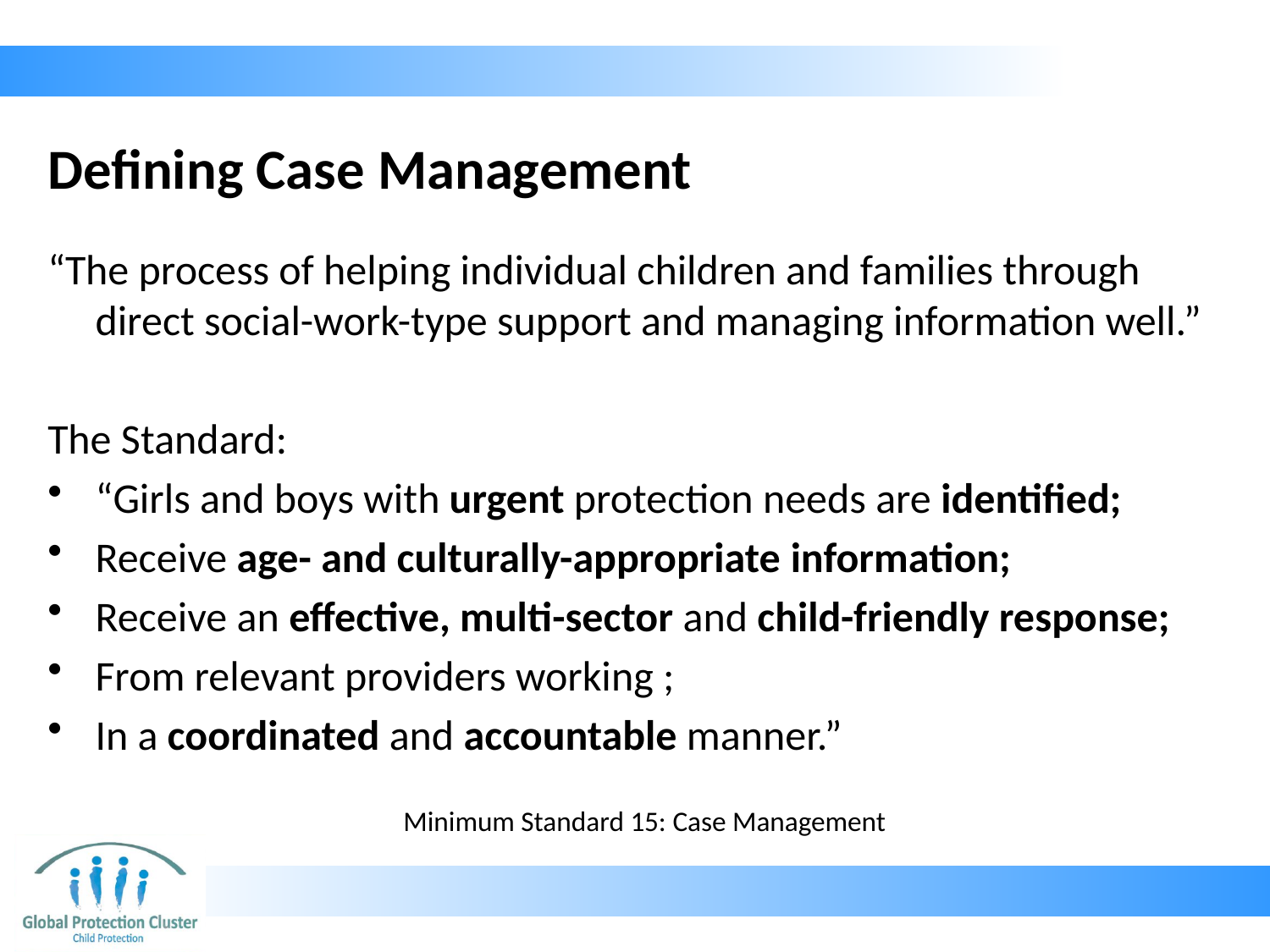

# Defining Case Management
“The process of helping individual children and families through direct social-work-type support and managing information well.”

The Standard:
“Girls and boys with urgent protection needs are identified;
Receive age- and culturally-appropriate information;
Receive an effective, multi-sector and child-friendly response;
From relevant providers working ;
In a coordinated and accountable manner.”

Minimum Standard 15: Case Management